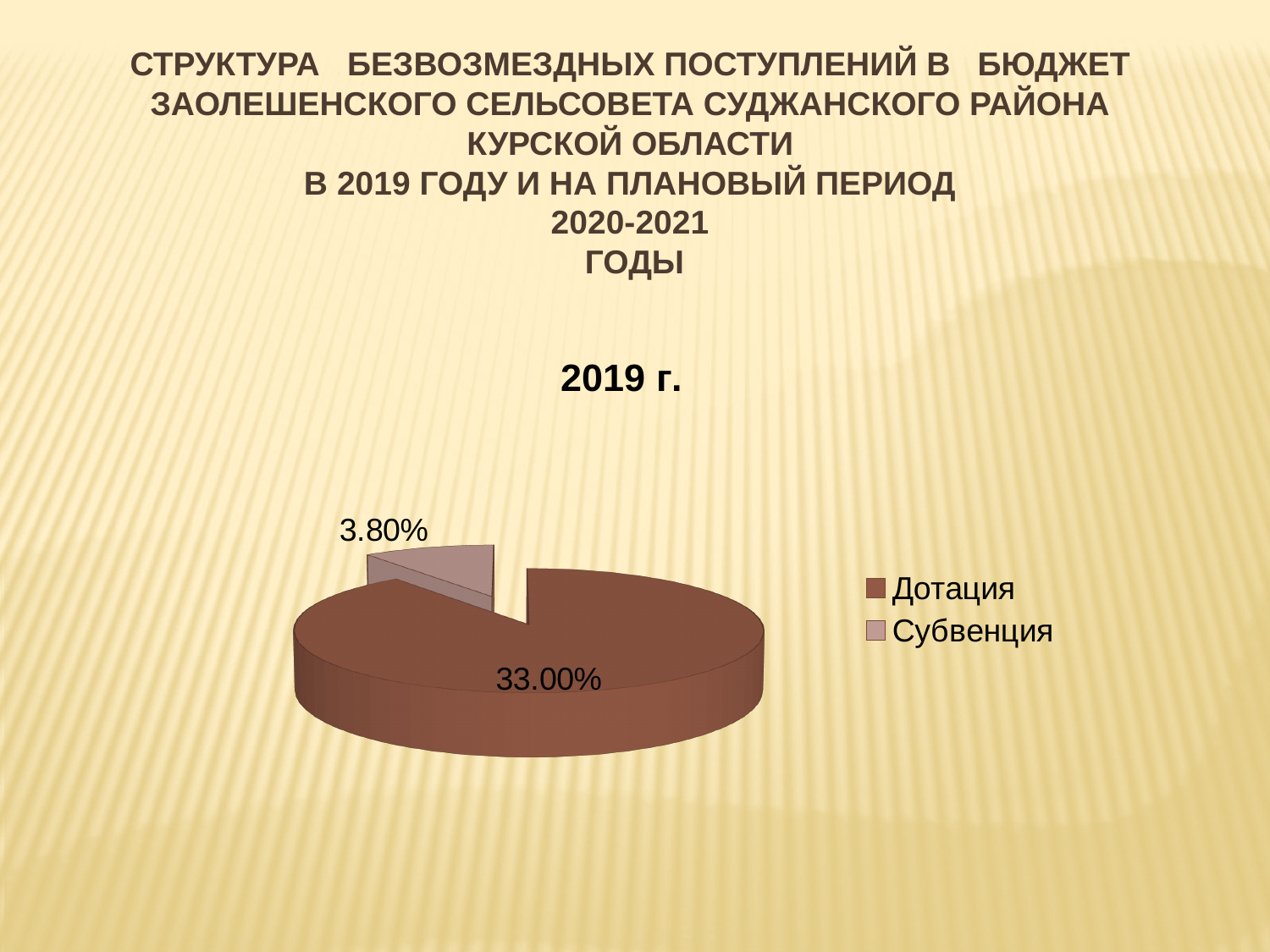

Структура   безвозмездных поступлений в   бюджет ЗАОЛЕШЕНского сельсовета Суджанского района Курской области
 в 2019 году и на плановый период
2020-2021
 годы

[unsupported chart]